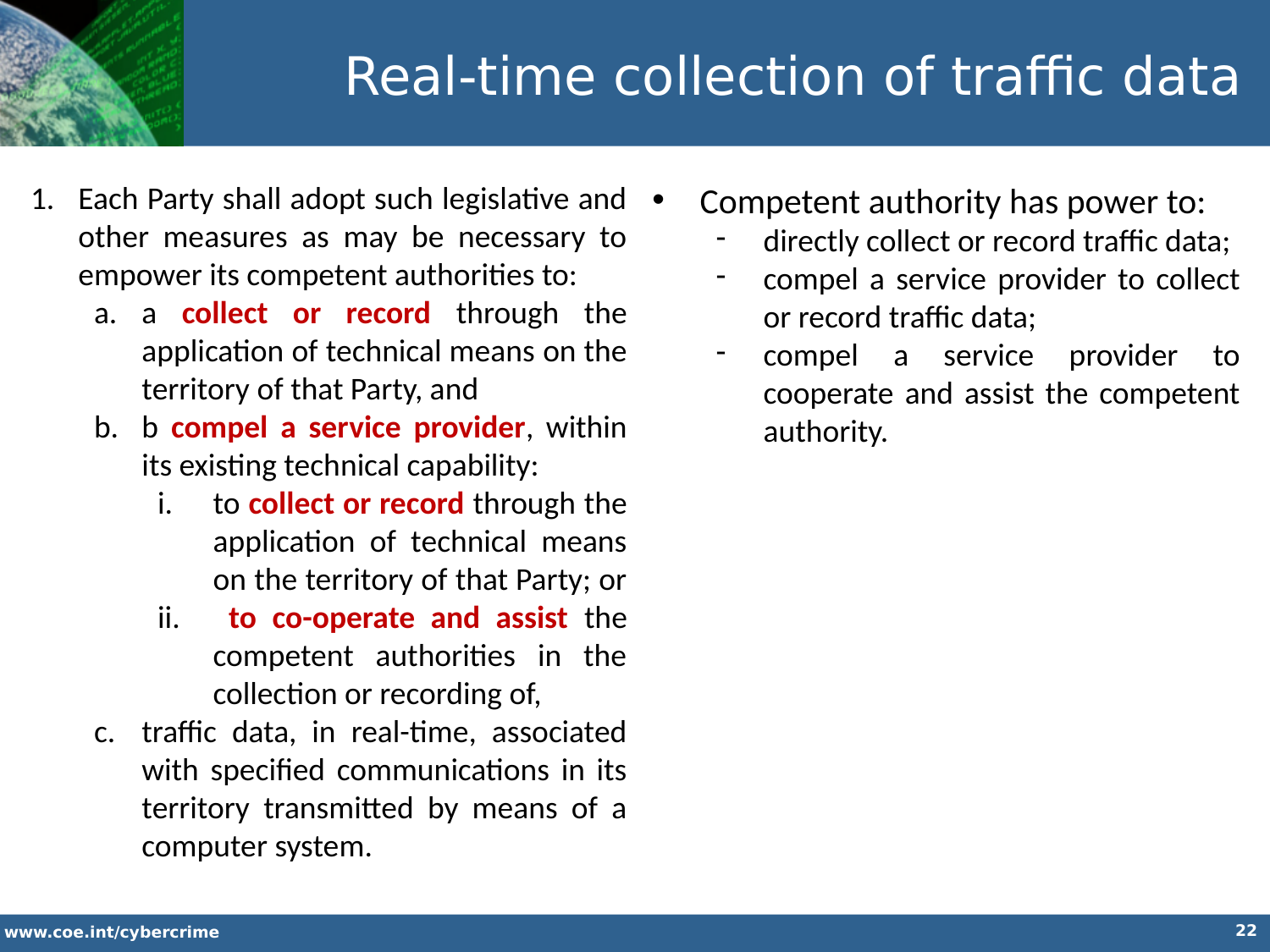

Real-time collection of traffic data
Each Party shall adopt such legislative and other measures as may be necessary to empower its competent authorities to:
a collect or record through the application of technical means on the territory of that Party, and
b compel a service provider, within its existing technical capability:
to collect or record through the application of technical means on the territory of that Party; or
 to co-operate and assist the competent authorities in the collection or recording of,
traffic data, in real-time, associated with specified communications in its territory transmitted by means of a computer system.
Competent authority has power to:
directly collect or record traffic data;
compel a service provider to collect or record traffic data;
compel a service provider to cooperate and assist the competent authority.